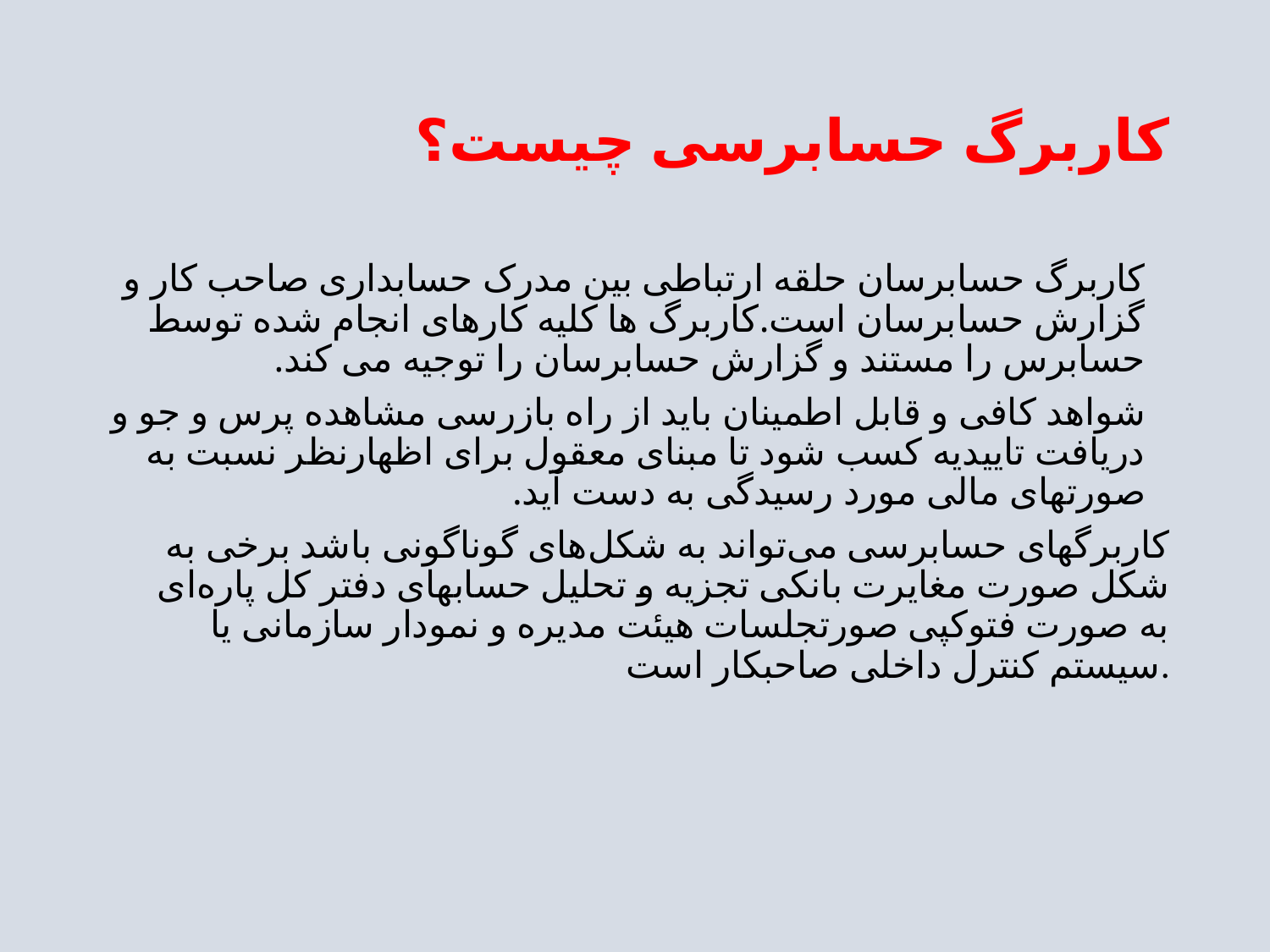

# کاربرگ حسابرسی چیست؟
کاربرگ حسابرسان حلقه ارتباطی بین مدرک حسابداری صاحب کار و گزارش حسابرسان است.کاربرگ ها کلیه کارهای انجام شده توسط حسابرس را مستند و گزارش حسابرسان را توجیه می کند.
شواهد کافی و قابل اطمینان باید از راه بازرسی مشاهده پرس و جو و دریافت تاییدیه کسب شود تا مبنای معقول برای اظهارنظر نسبت به صورتهای مالی مورد رسیدگی به دست آید.
کاربرگهای حسابرسی می‌تواند به شکل‌های گوناگونی باشد برخی به شکل صورت مغایرت بانکی تجزیه و تحلیل حسابهای دفتر کل پاره‌ای به صورت فتوکپی صورتجلسات هیئت مدیره و نمودار سازمانی یا سیستم کنترل داخلی صاحبکار است.